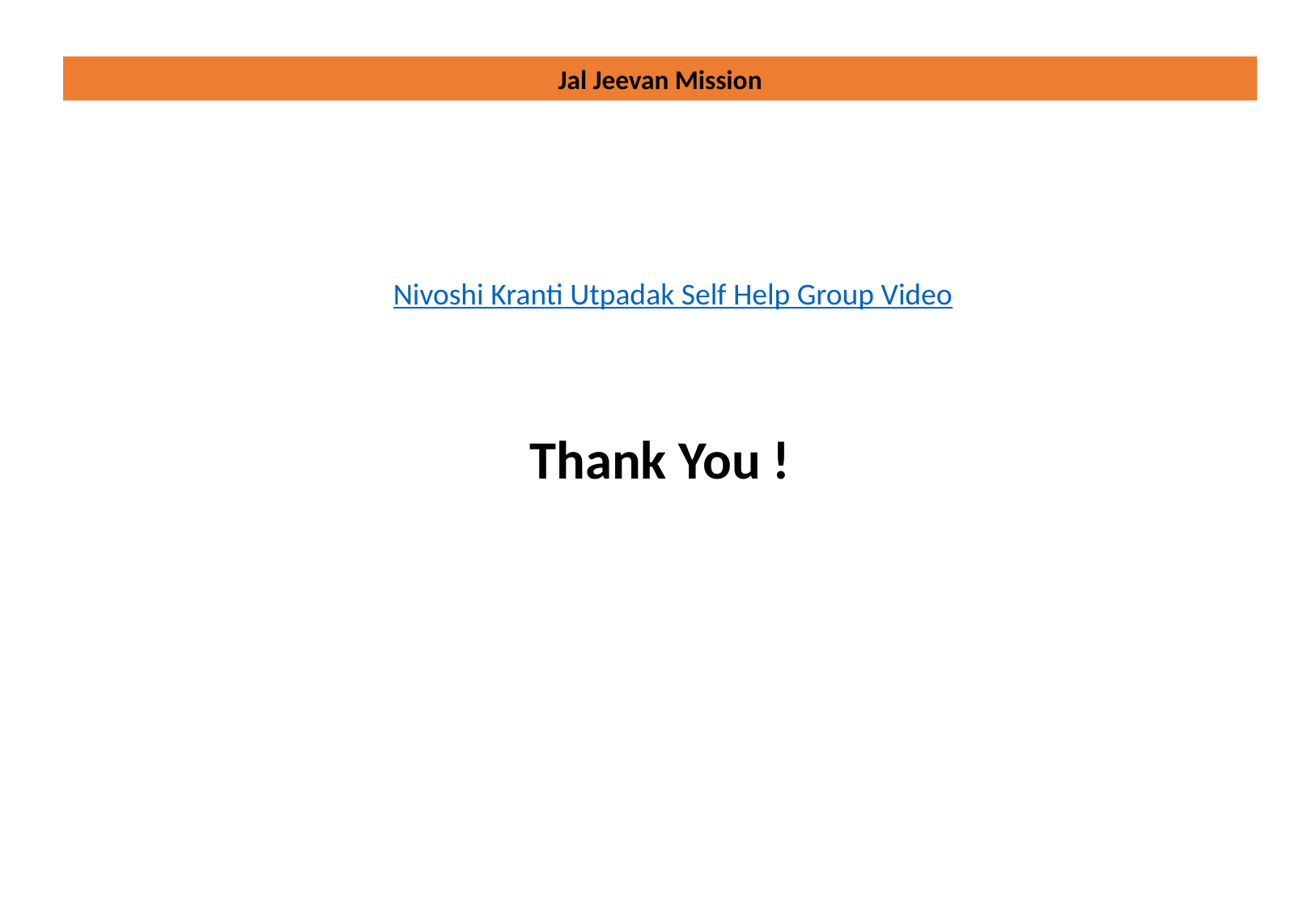

Jal Jeevan Mission
Nivoshi Kranti Utpadak Self Help Group Video

Thank You !